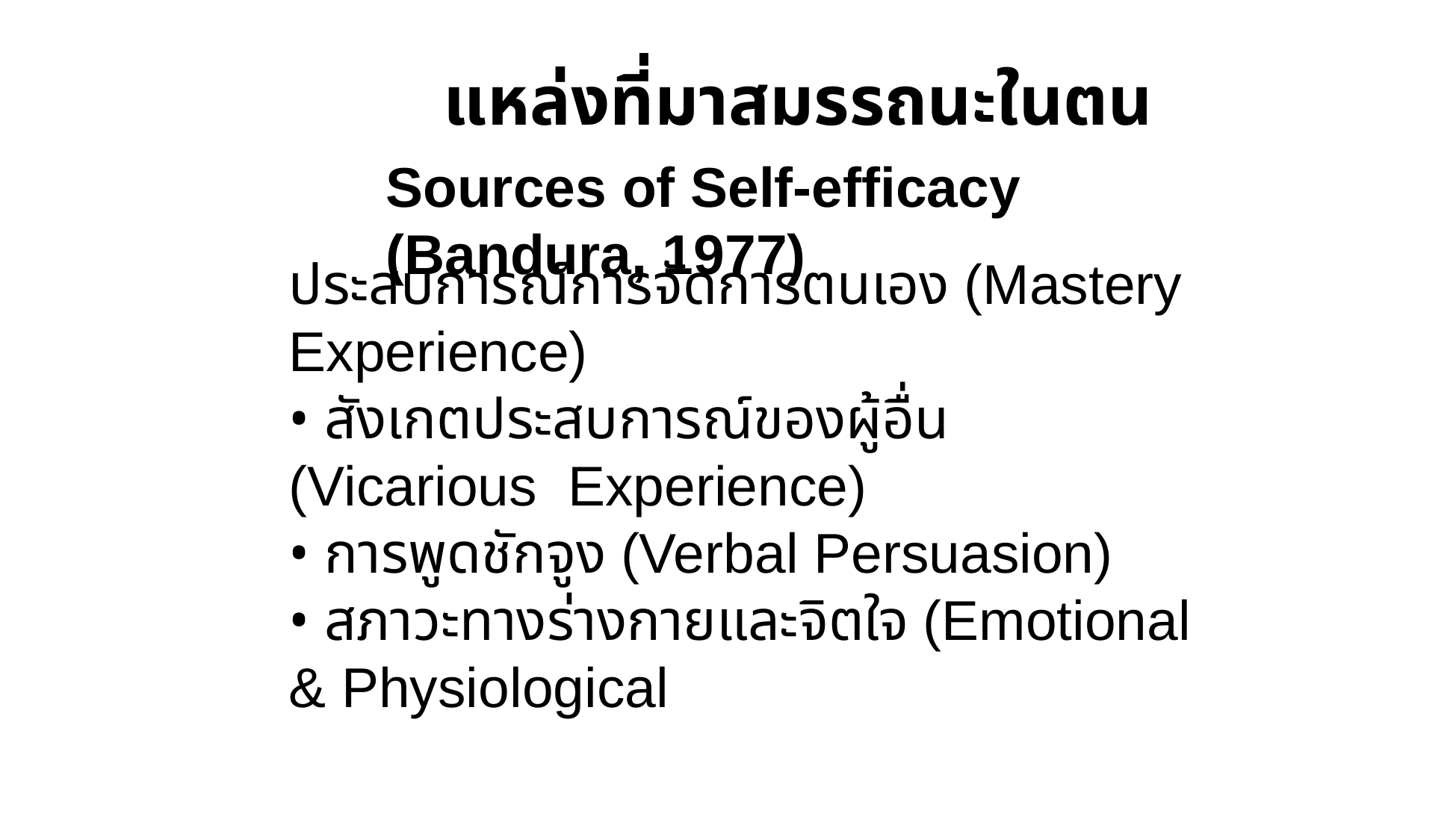

แหล่งที่มาสมรรถนะในตน
Sources of Self-efficacy (Bandura, 1977)
ประสบการณ์การจัดการตนเอง (Mastery  Experience)
• สังเกตประสบการณ์ของผู้อื่น (Vicarious  Experience)
• การพูดชักจูง (Verbal Persuasion)
• สภาวะทางร่างกายและจิตใจ (Emotional & Physiological